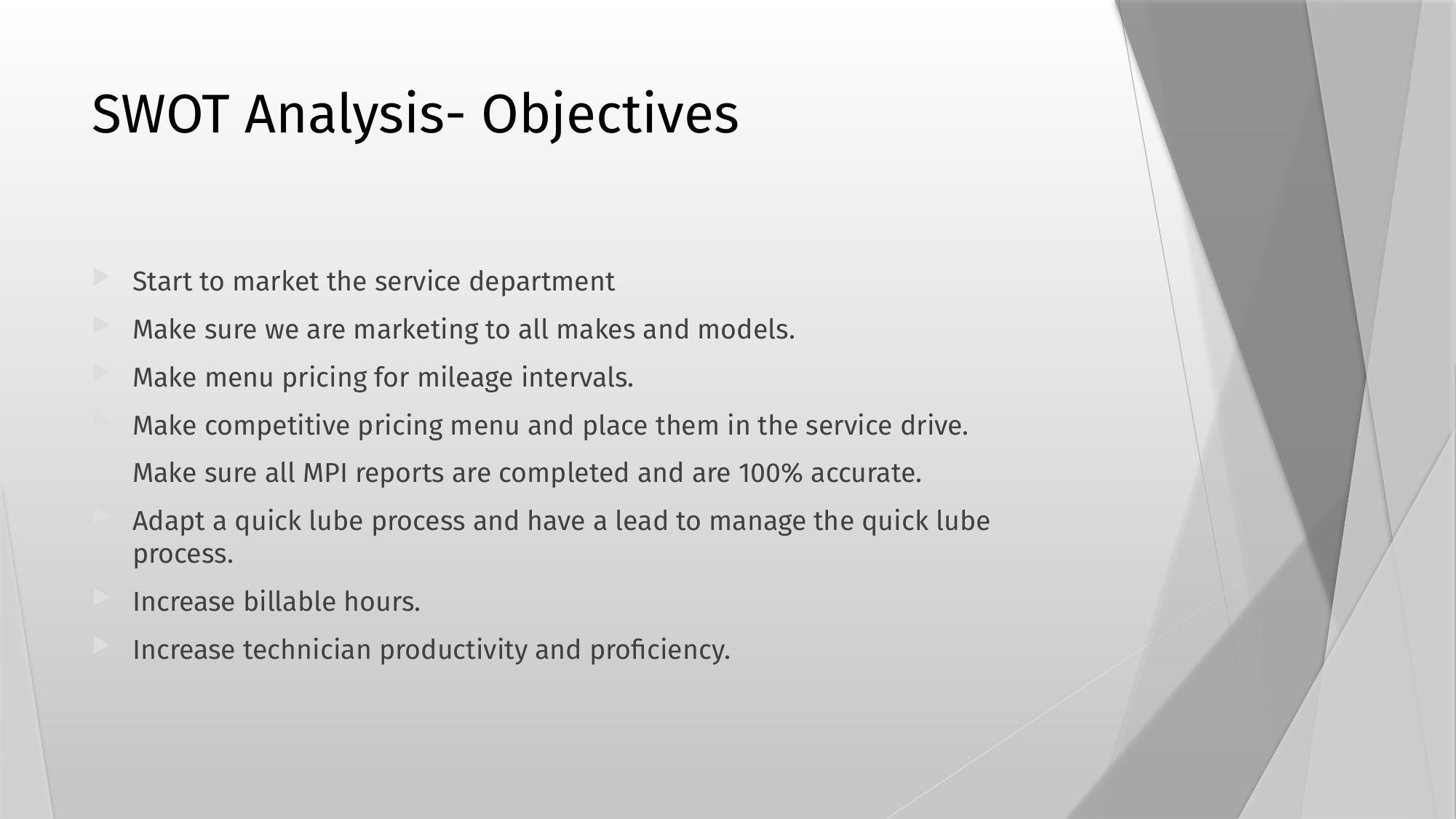

# SWOT Analysis- Objectives
Start to market the service department
Make sure we are marketing to all makes and models.
Make menu pricing for mileage intervals.
Make competitive pricing menu and place them in the service drive.
Make sure all MPI reports are completed and are 100% accurate.
Adapt a quick lube process and have a lead to manage the quick lube process.
Increase billable hours.
Increase technician productivity and proficiency.